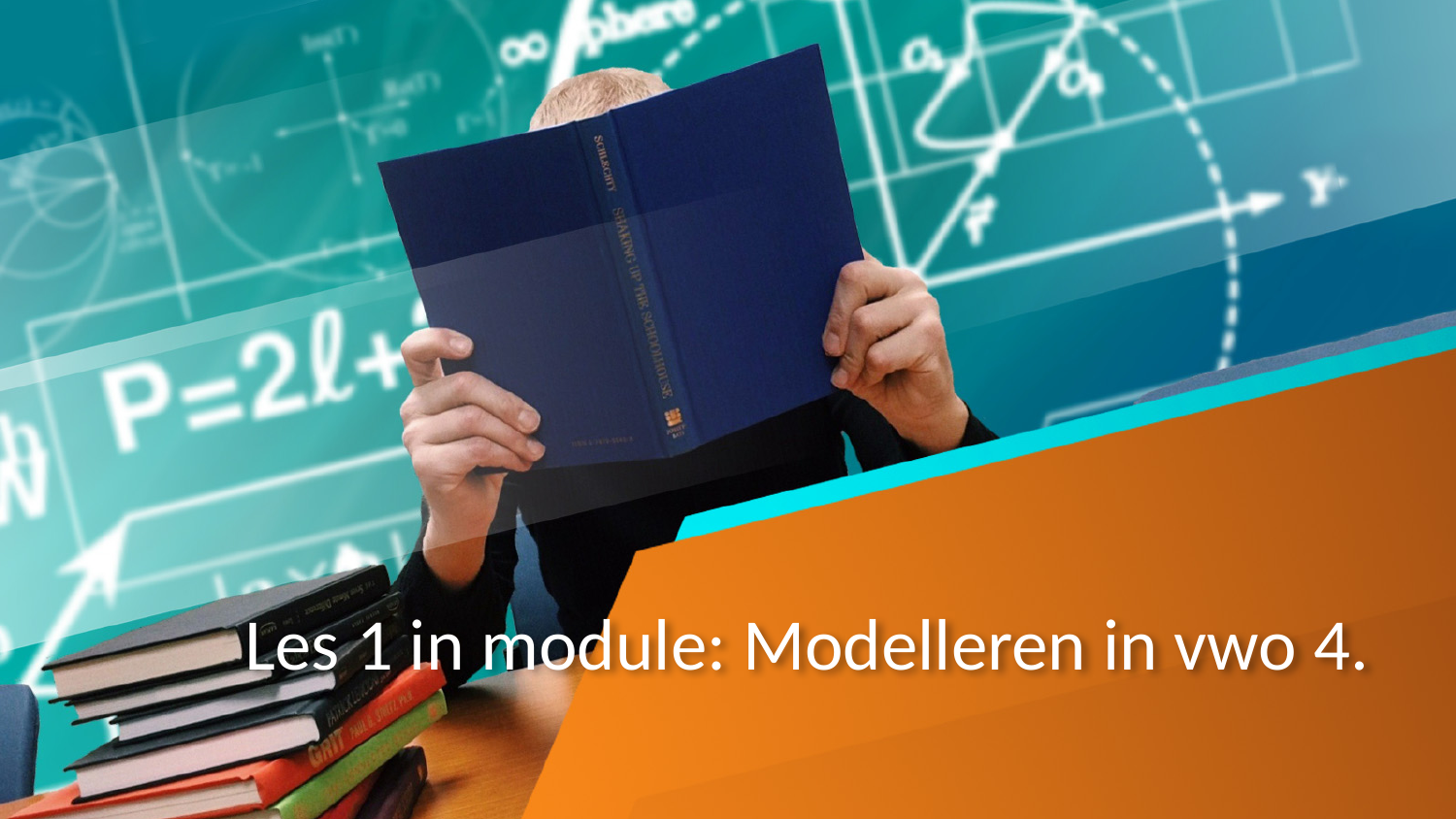

# Les 1 in module: Modelleren in vwo 4.